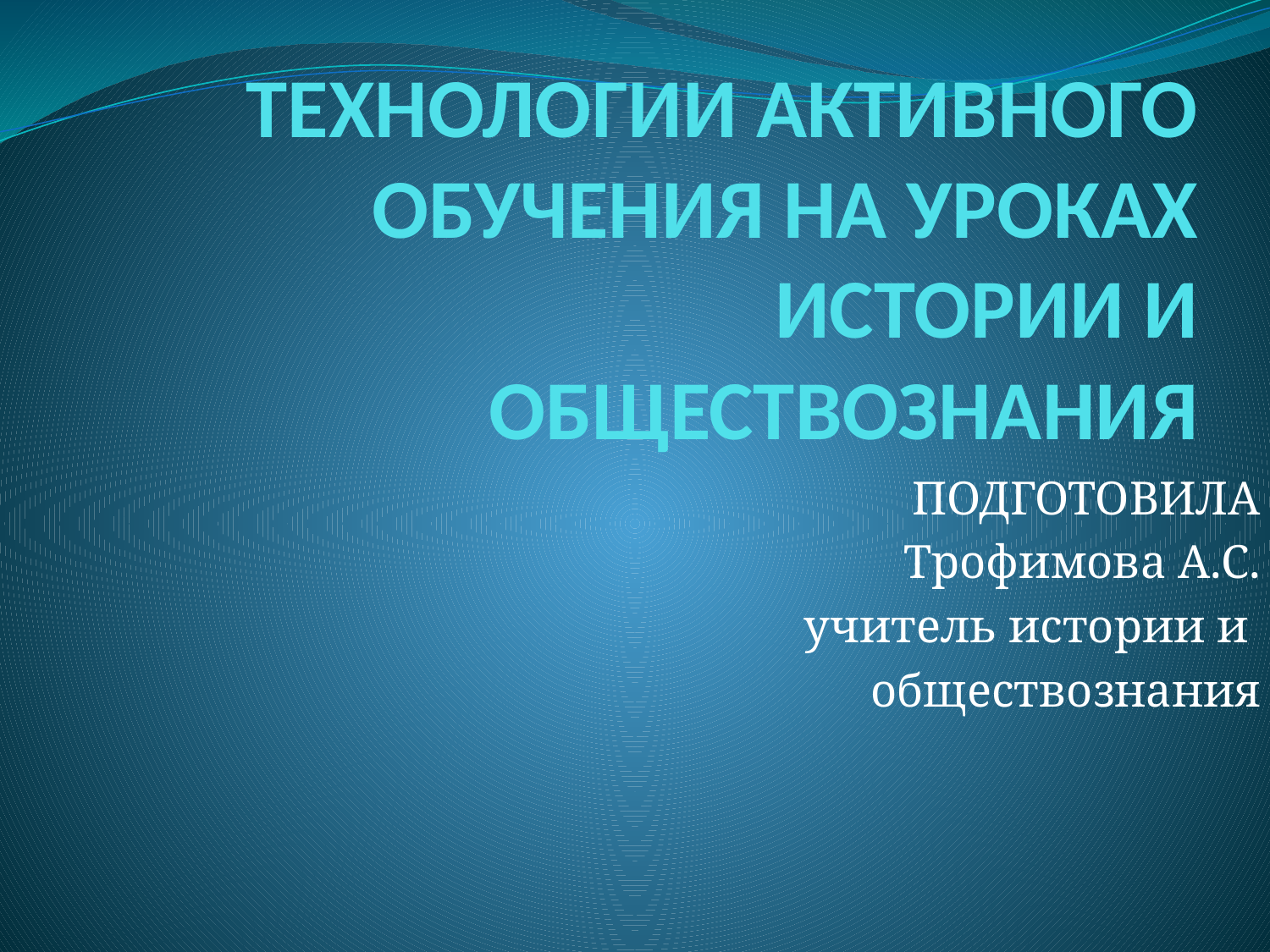

# ТЕХНОЛОГИИ АКТИВНОГО ОБУЧЕНИЯ НА УРОКАХ ИСТОРИИ И ОБЩЕСТВОЗНАНИЯ
ПОДГОТОВИЛА
Трофимова А.С.
учитель истории и
обществознания